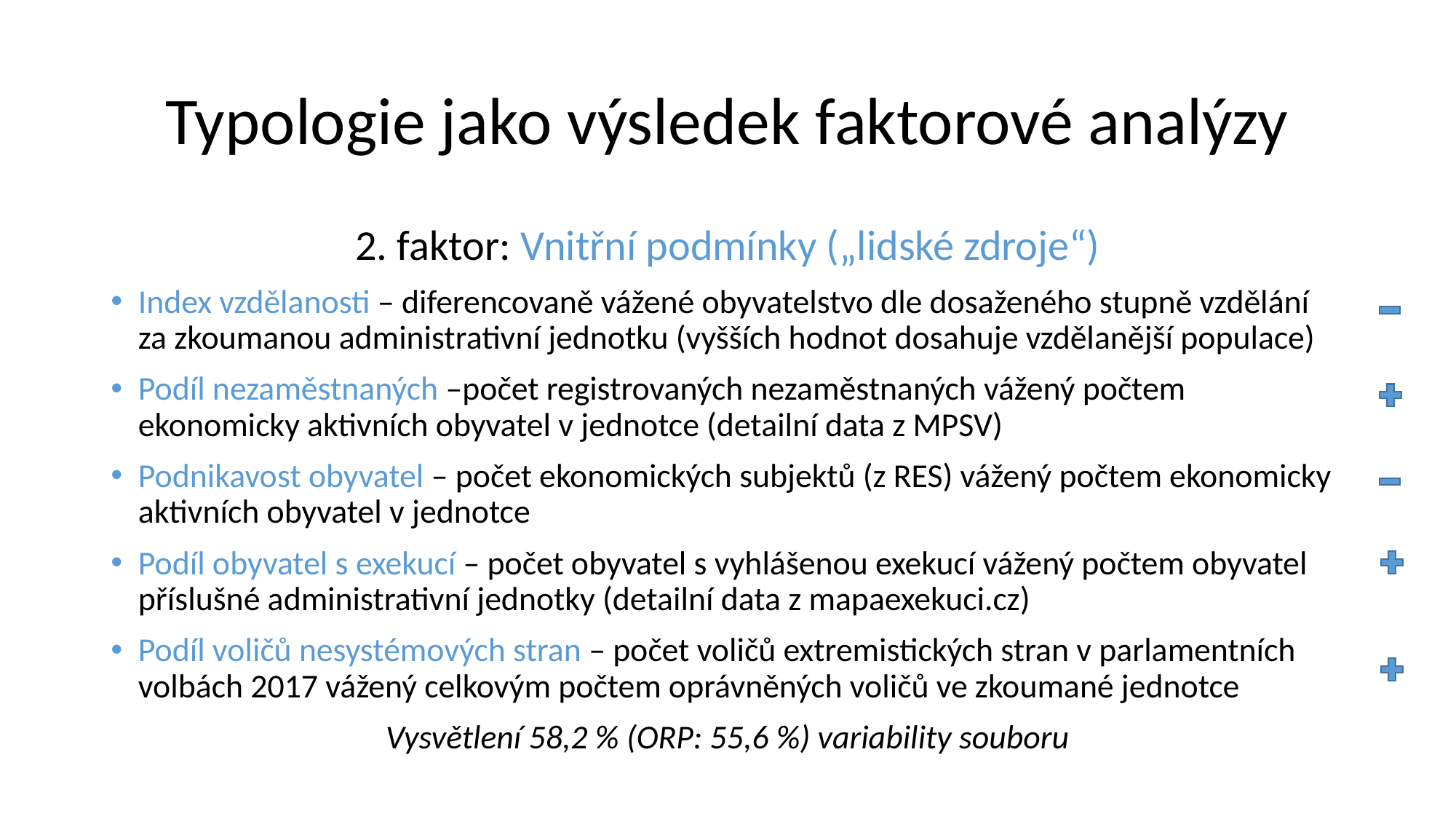

# Typologie jako výsledek faktorové analýzy
2. faktor: Vnitřní podmínky („lidské zdroje“)
Index vzdělanosti – diferencovaně vážené obyvatelstvo dle dosaženého stupně vzdělání za zkoumanou administrativní jednotku (vyšších hodnot dosahuje vzdělanější populace)
Podíl nezaměstnaných –počet registrovaných nezaměstnaných vážený počtem ekonomicky aktivních obyvatel v jednotce (detailní data z MPSV)
Podnikavost obyvatel – počet ekonomických subjektů (z RES) vážený počtem ekonomicky aktivních obyvatel v jednotce
Podíl obyvatel s exekucí – počet obyvatel s vyhlášenou exekucí vážený počtem obyvatel příslušné administrativní jednotky (detailní data z mapaexekuci.cz)
Podíl voličů nesystémových stran – počet voličů extremistických stran v parlamentních volbách 2017 vážený celkovým počtem oprávněných voličů ve zkoumané jednotce
Vysvětlení 58,2 % (ORP: 55,6 %) variability souboru